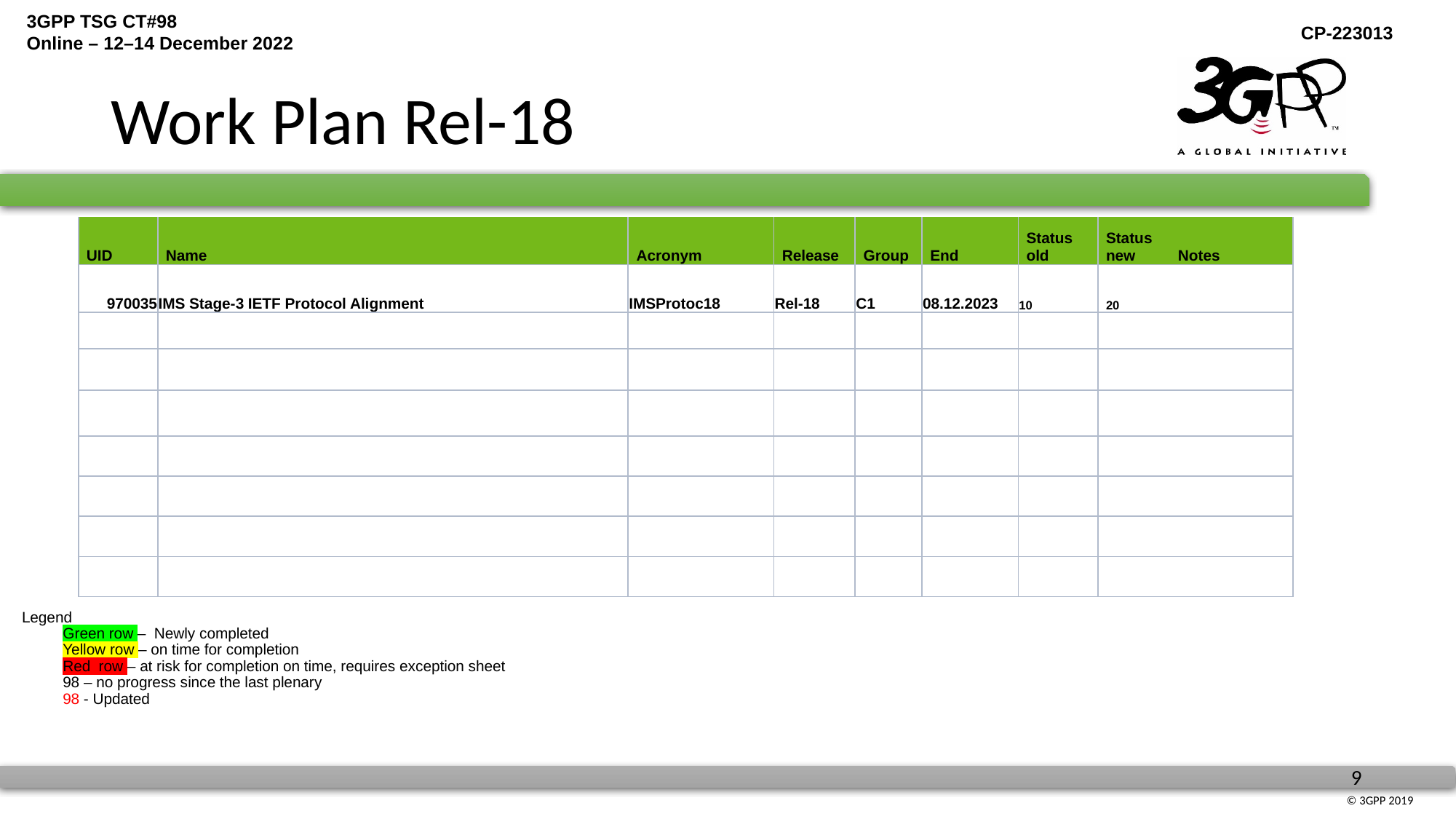

# Work Plan Rel-18
| UID | Name | Acronym | Release | Group | End | Status old | Status new | Notes |
| --- | --- | --- | --- | --- | --- | --- | --- | --- |
| 970035 | IMS Stage-3 IETF Protocol Alignment | IMSProtoc18 | Rel-18 | C1 | 08.12.2023 | 10 | 20 |  |
|  |  |  |  |  |  |  |  |  |
|  |  |  |  |  |  |  |  |  |
|  |  |  |  |  |  |  |  |  |
|  |  |  |  |  |  |  |  |  |
|  |  |  |  |  |  |  |  |  |
|  |  |  |  |  |  |  |  |  |
|  |  |  |  |  |  |  |  |  |
Legend
Green row –  Newly completed
	Yellow row – on time for completion
Red  row – at risk for completion on time, requires exception sheet
	98 – no progress since the last plenary
	98 - Updated